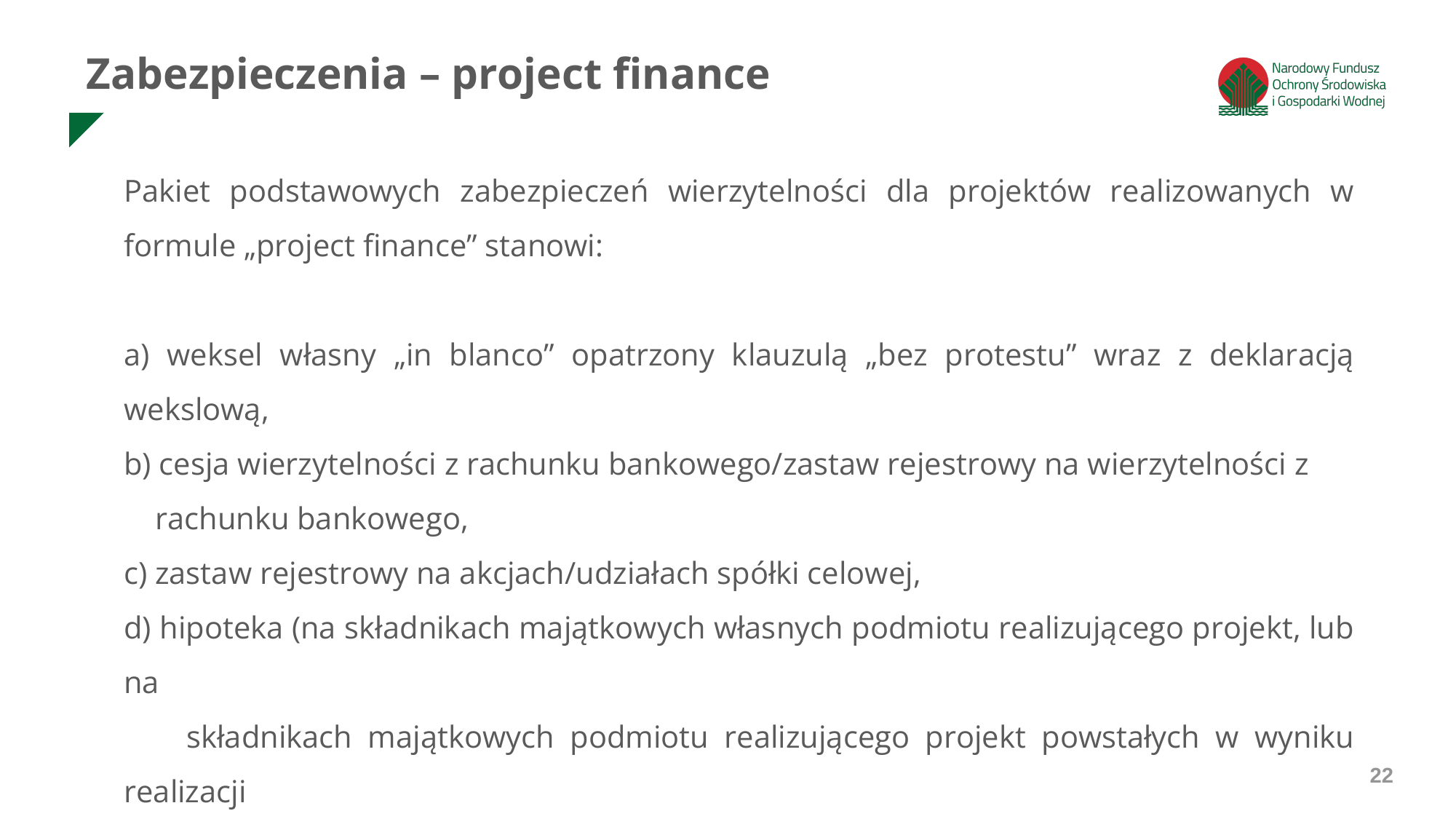

Zabezpieczenia – project finance
Pakiet podstawowych zabezpieczeń wierzytelności dla projektów realizowanych w formule „project finance” stanowi:

a) weksel własny „in blanco” opatrzony klauzulą „bez protestu” wraz z deklaracją wekslową,
b) cesja wierzytelności z rachunku bankowego/zastaw rejestrowy na wierzytelności z
    rachunku bankowego,
c) zastaw rejestrowy na akcjach/udziałach spółki celowej,
d) hipoteka (na składnikach majątkowych własnych podmiotu realizującego projekt, lub na
    składnikach majątkowych podmiotu realizującego projekt powstałych w wyniku realizacji
    projektu). W przypadku uzasadnionego braku możliwości ustanowienia hipoteki dopuszcza się
    zastosowanie cesji wierzytelności z umowy dzierżawy.